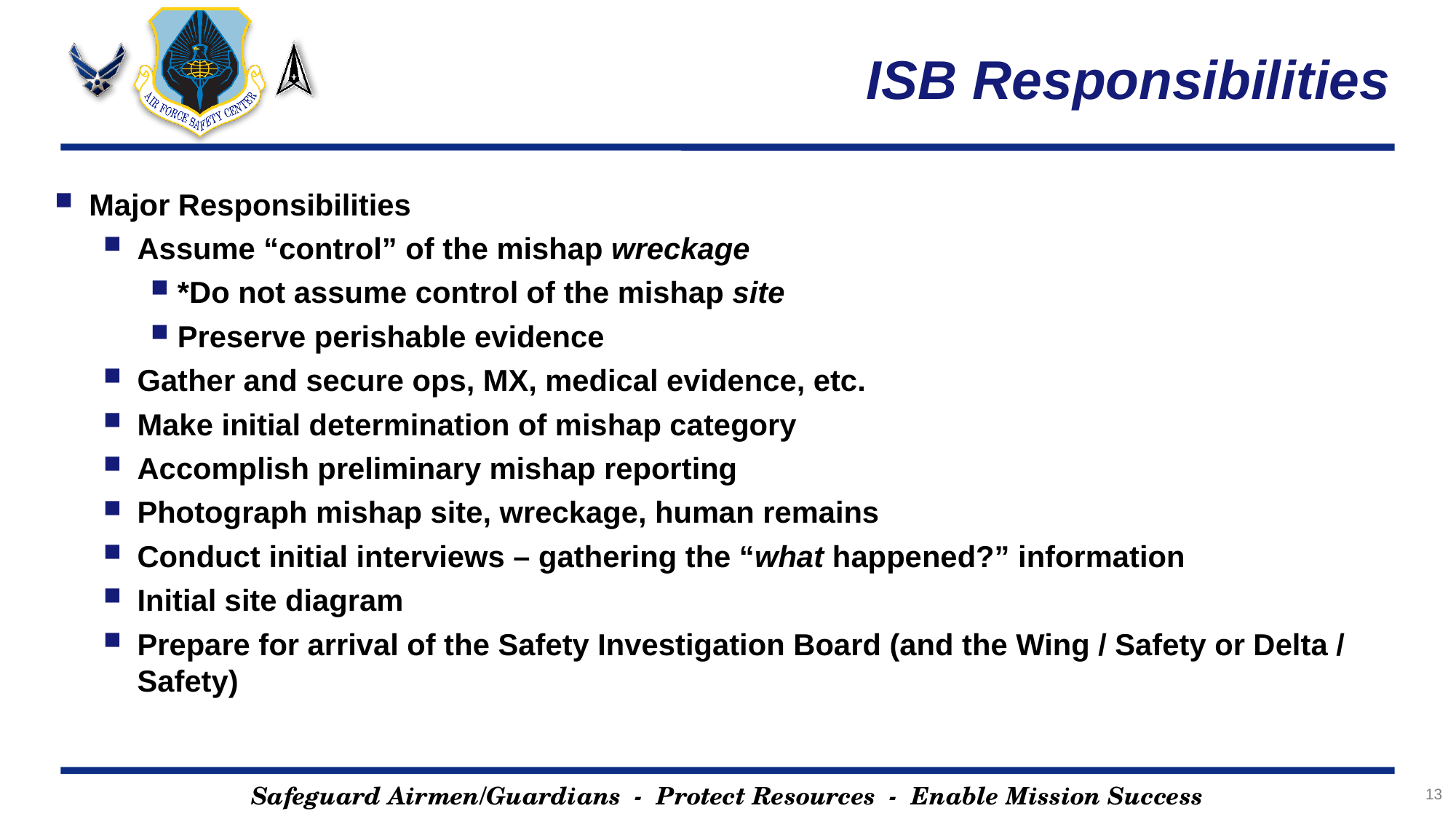

# ISB Responsibilities
Major Responsibilities
Assume “control” of the mishap wreckage
*Do not assume control of the mishap site
Preserve perishable evidence
Gather and secure ops, MX, medical evidence, etc.
Make initial determination of mishap category
Accomplish preliminary mishap reporting
Photograph mishap site, wreckage, human remains
Conduct initial interviews – gathering the “what happened?” information
Initial site diagram
Prepare for arrival of the Safety Investigation Board (and the Wing / Safety or Delta / Safety)
13